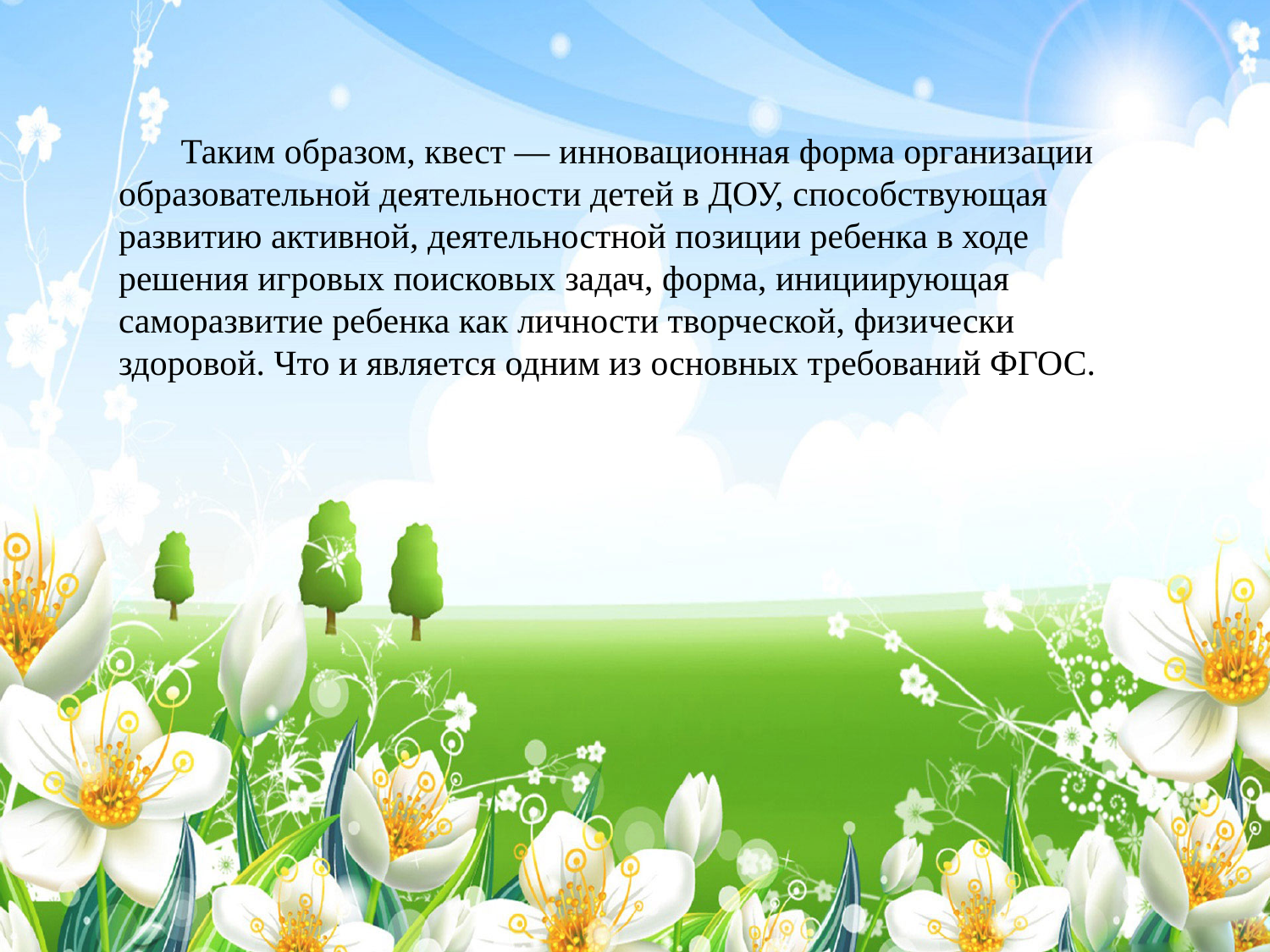

Таким образом, квест — инновационная форма организации образовательной деятельности детей в ДОУ, способствующая развитию активной, деятельностной позиции ребенка в ходе решения игровых поисковых задач, форма, инициирующая саморазвитие ребенка как личности творческой, физически здоровой. Что и является одним из основных требований ФГОС.